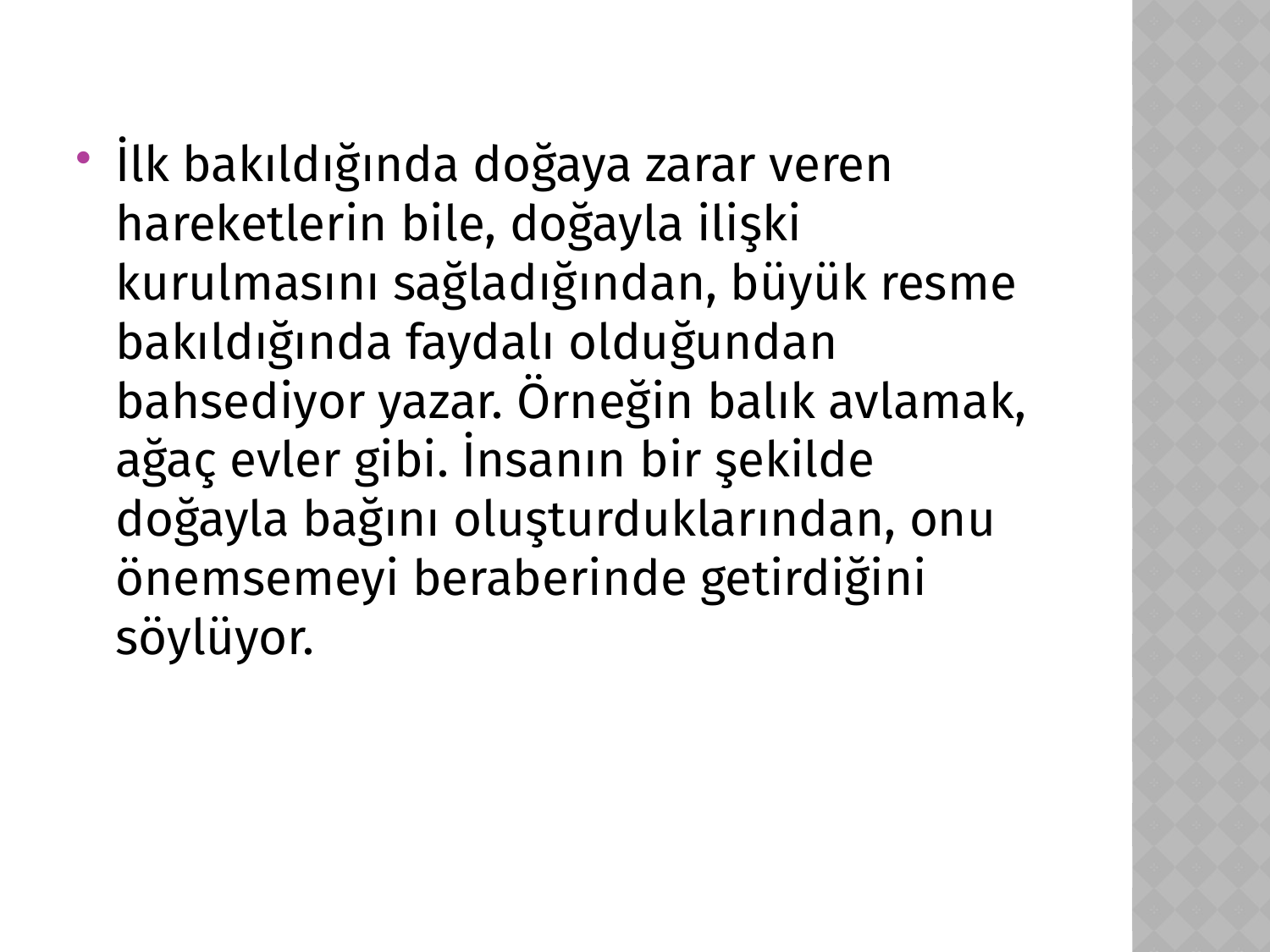

İlk bakıldığında doğaya zarar veren hareketlerin bile, doğayla ilişki kurulmasını sağladığından, büyük resme bakıldığında faydalı olduğundan bahsediyor yazar. Örneğin balık avlamak, ağaç evler gibi. İnsanın bir şekilde doğayla bağını oluşturduklarından, onu önemsemeyi beraberinde getirdiğini söylüyor.